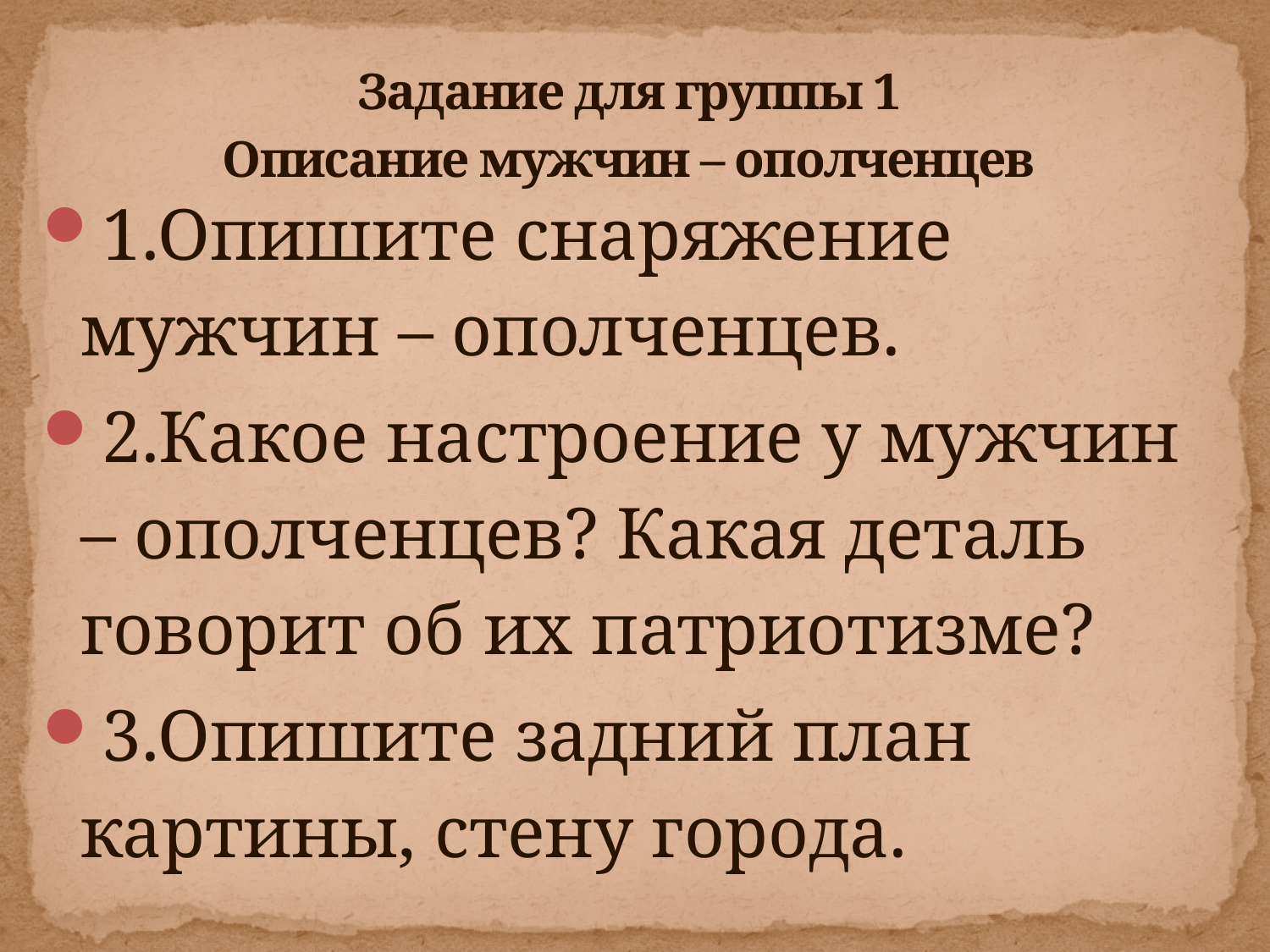

# Задание для группы 1 Описание мужчин – ополченцев
1.Опишите снаряжение мужчин – ополченцев.
2.Какое настроение у мужчин – ополченцев? Какая деталь говорит об их патриотизме?
3.Опишите задний план картины, стену города.